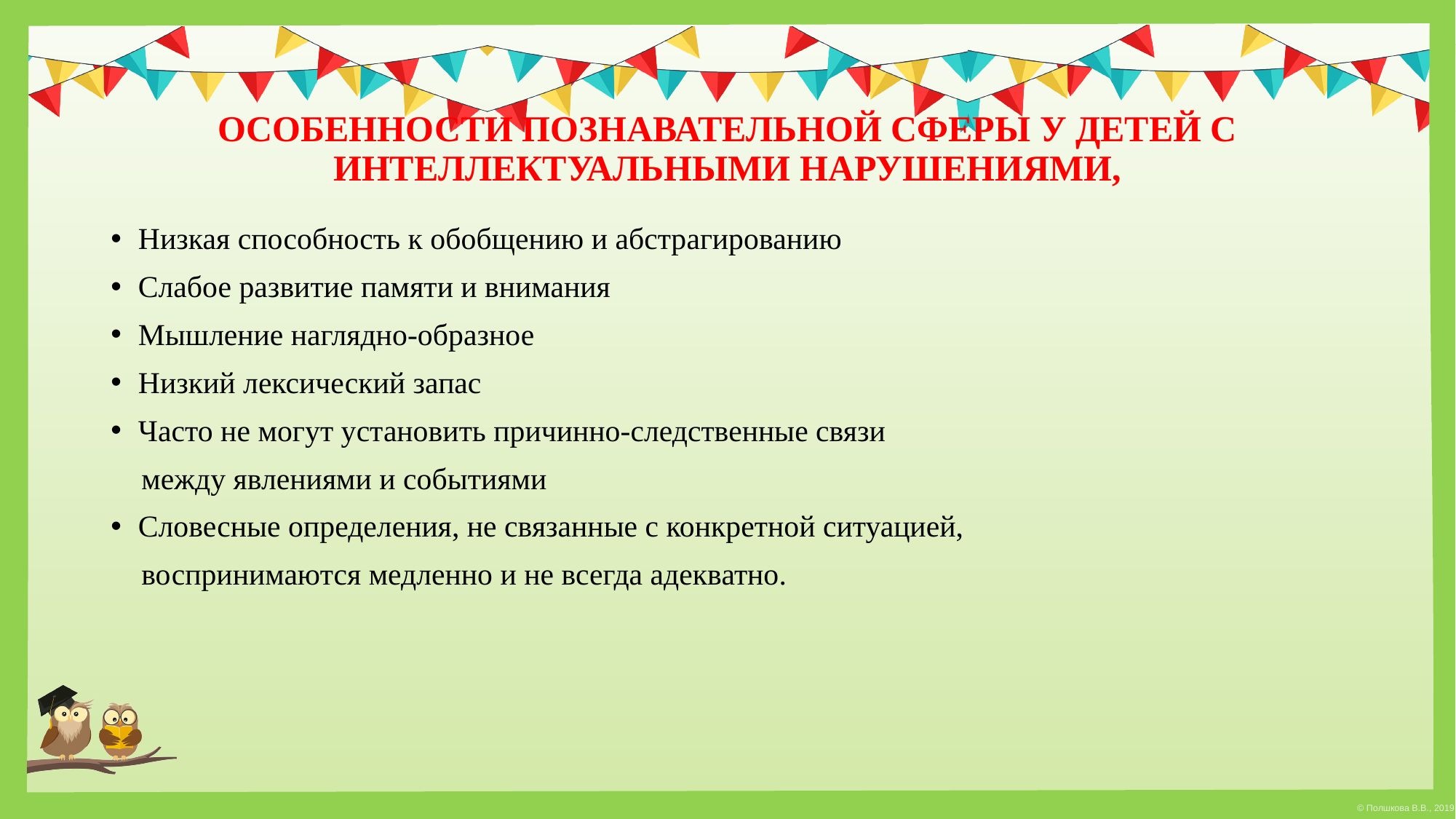

# ОСОБЕННОСТИ ПОЗНАВАТЕЛЬНОЙ СФЕРЫ У ДЕТЕЙ С ИНТЕЛЛЕКТУАЛЬНЫМИ НАРУШЕНИЯМИ,
Низкая способность к обобщению и абстрагированию
Слабое развитие памяти и внимания
Мышление наглядно-образное
Низкий лексический запас
Часто не могут установить причинно-следственные связи
    между явлениями и событиями
Словесные определения, не связанные с конкретной ситуацией,
    воспринимаются медленно и не всегда адекватно.